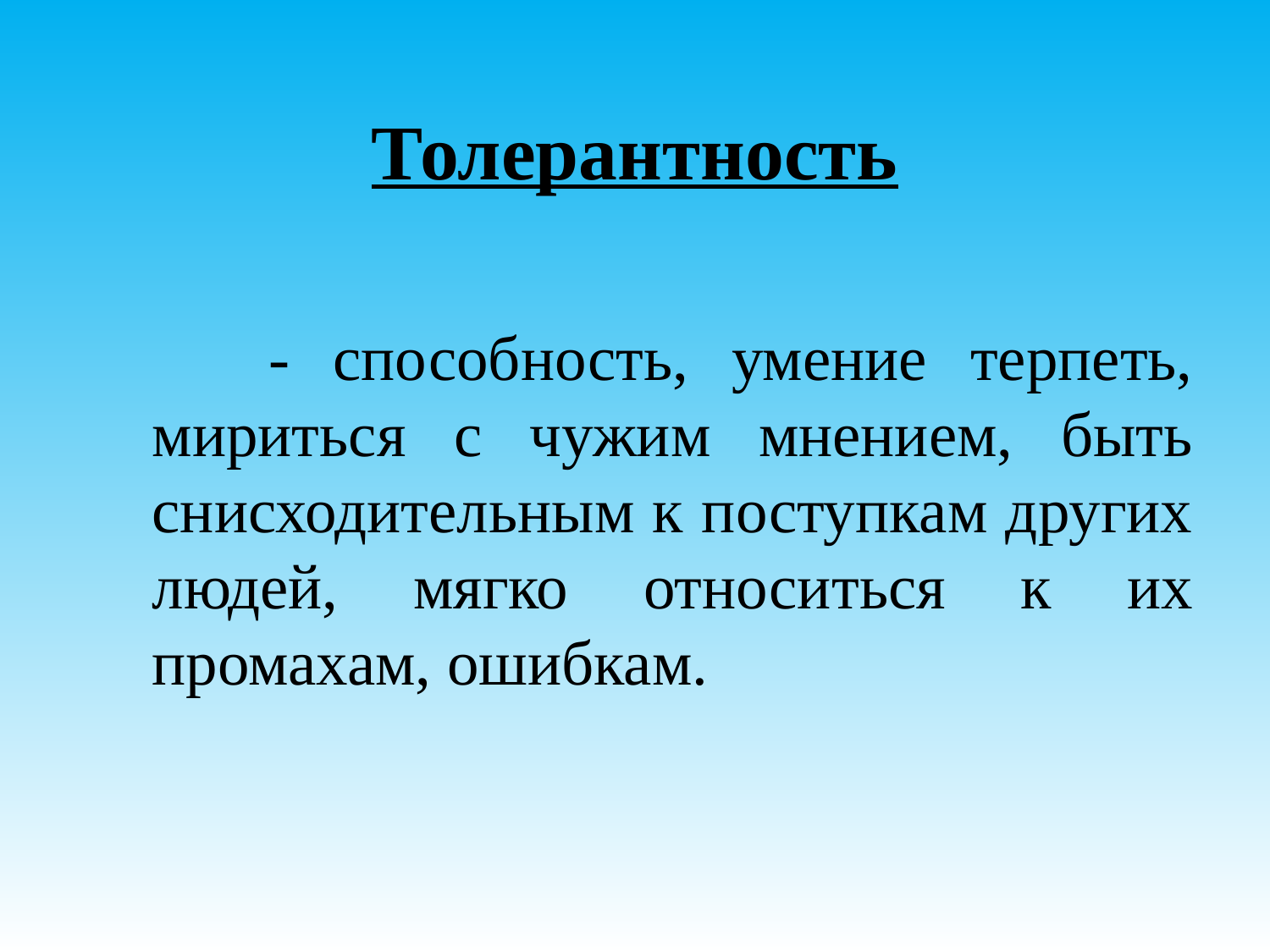

Толерантность

    - способность, умение терпеть, мириться с чужим мнением, быть снисходительным к поступкам других людей, мягко относиться к их промахам, ошибкам.